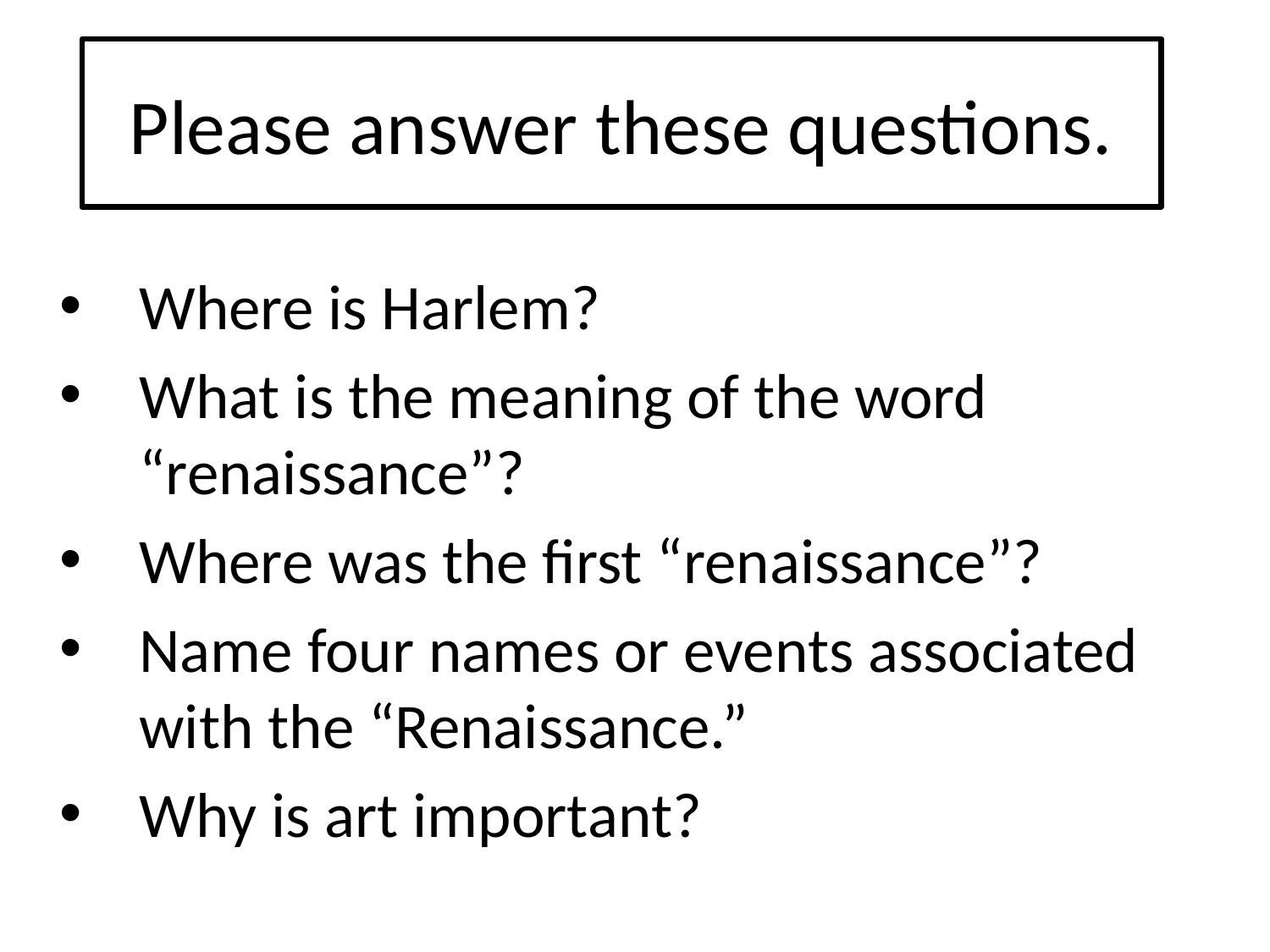

# Please answer these questions.
Where is Harlem?
What is the meaning of the word “renaissance”?
Where was the first “renaissance”?
Name four names or events associated with the “Renaissance.”
Why is art important?